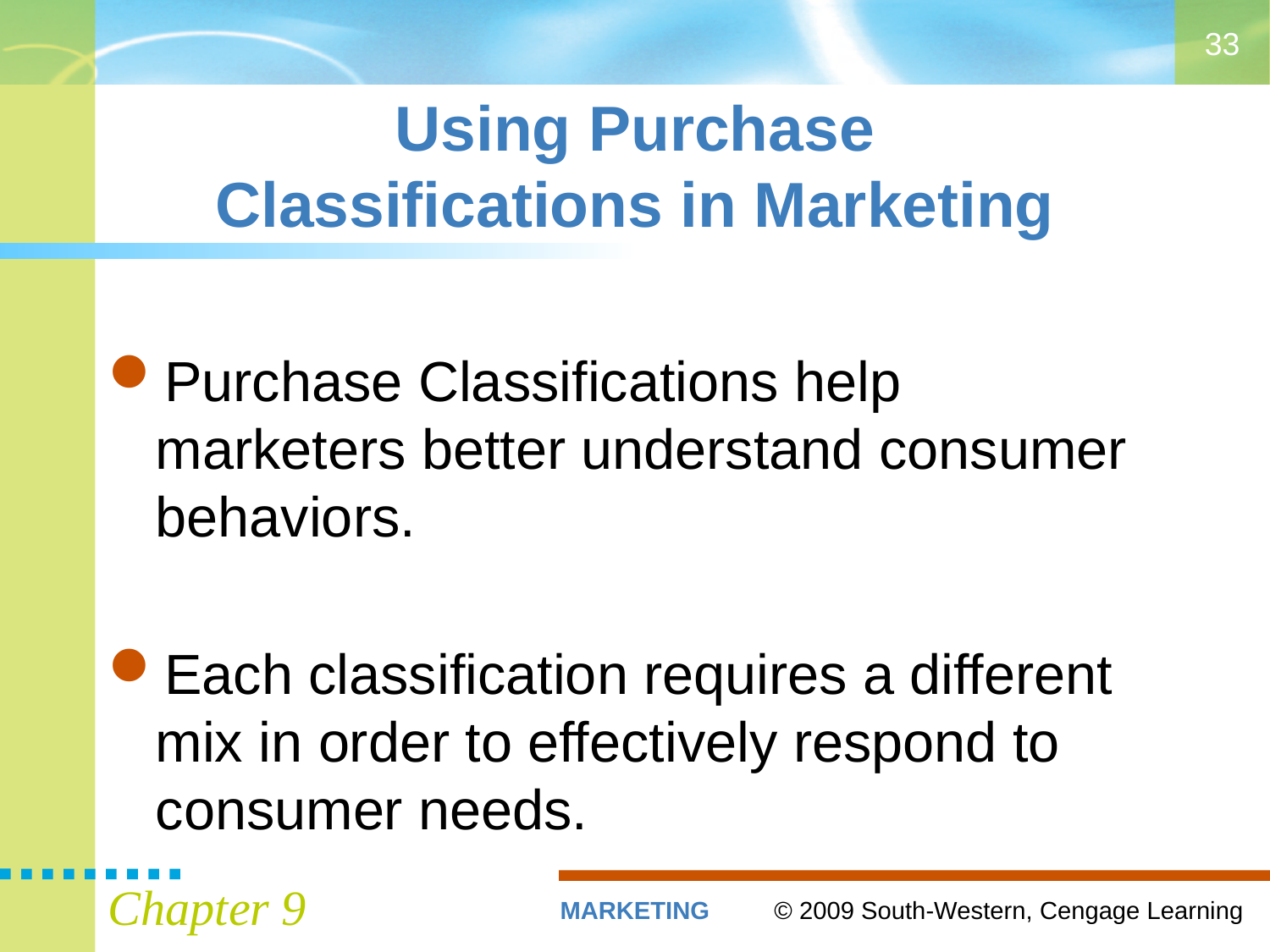

33
# Using Purchase Classifications in Marketing
Purchase Classifications help marketers better understand consumer behaviors.

Each classification requires a different mix in order to effectively respond to consumer needs.
Chapter 9